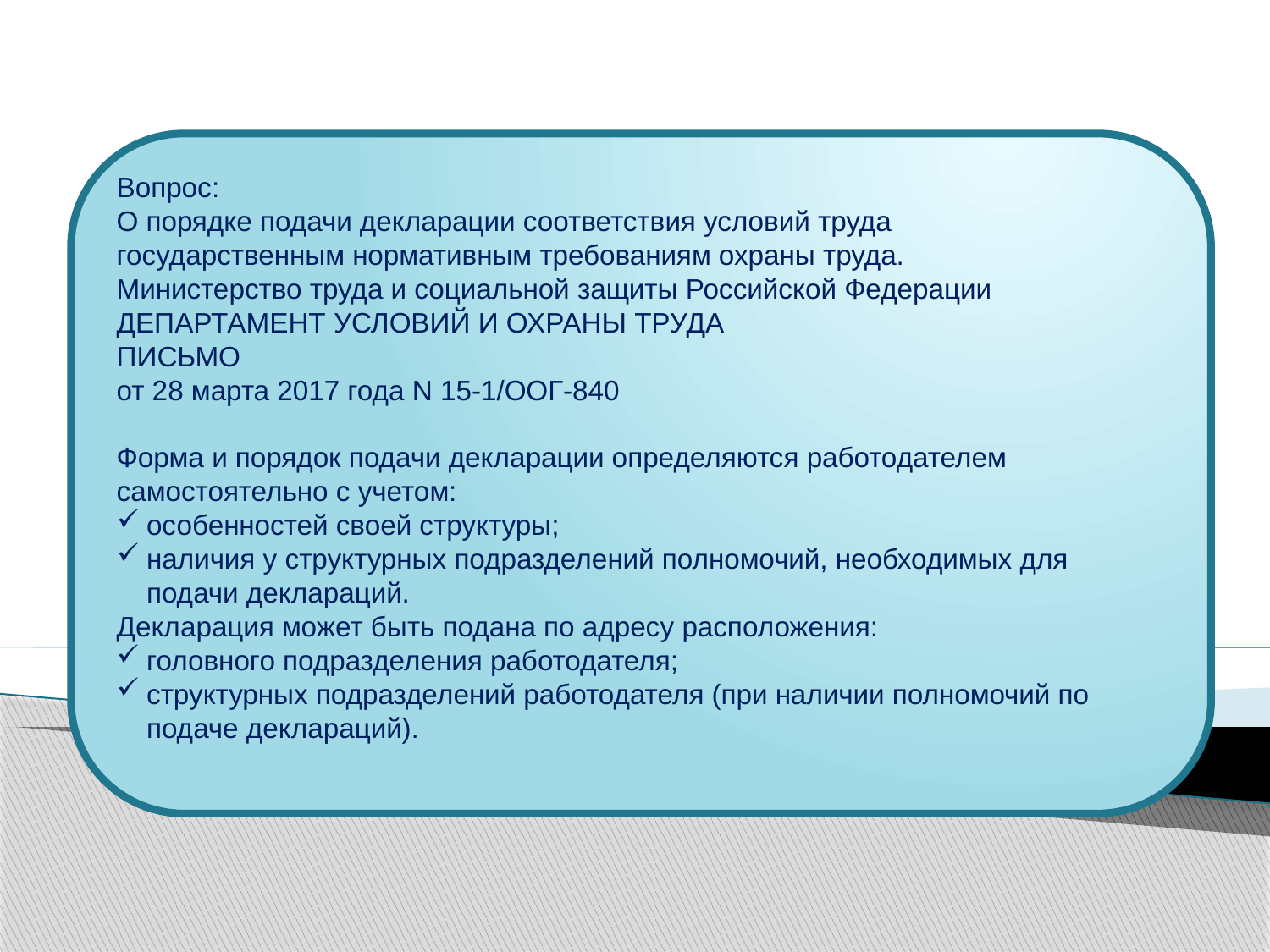

Вопрос:
О порядке подачи декларации соответствия условий труда
государственным нормативным требованиям охраны труда.
Министерство труда и социальной защиты Российской Федерации
ДЕПАРТАМЕНТ УСЛОВИЙ И ОХРАНЫ ТРУДА
ПИСЬМО
от 28 марта 2017 года N 15-1/ООГ-840

Форма и порядок подачи декларации определяются работодателем самостоятельно с учетом:
особенностей своей структуры;
наличия у структурных подразделений полномочий, необходимых для подачи деклараций.
Декларация может быть подана по адресу расположения:
головного подразделения работодателя;
структурных подразделений работодателя (при наличии полномочий по подаче деклараций).